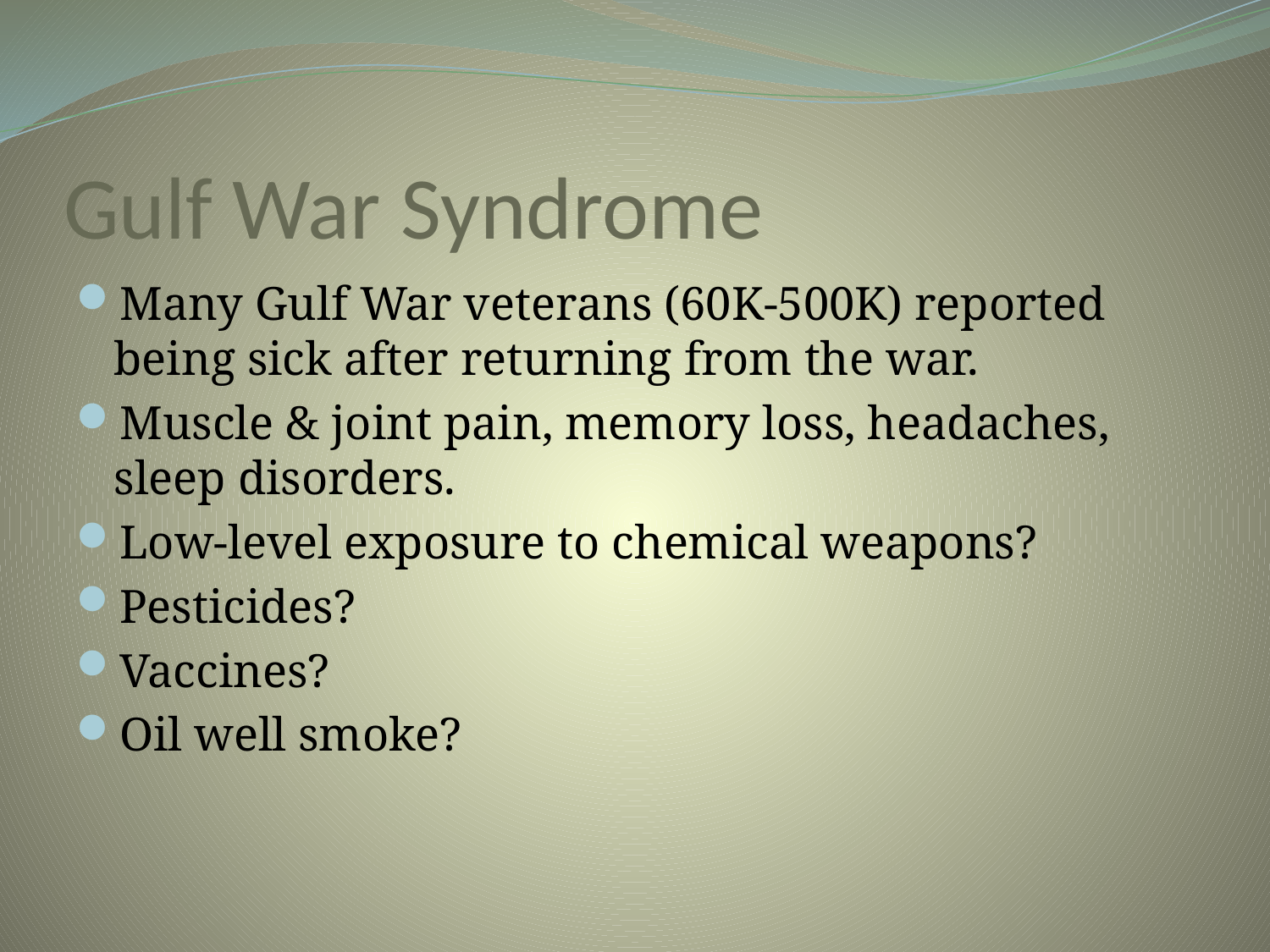

# Gulf War Syndrome
Many Gulf War veterans (60K-500K) reported being sick after returning from the war.
Muscle & joint pain, memory loss, headaches, sleep disorders.
Low-level exposure to chemical weapons?
Pesticides?
Vaccines?
Oil well smoke?